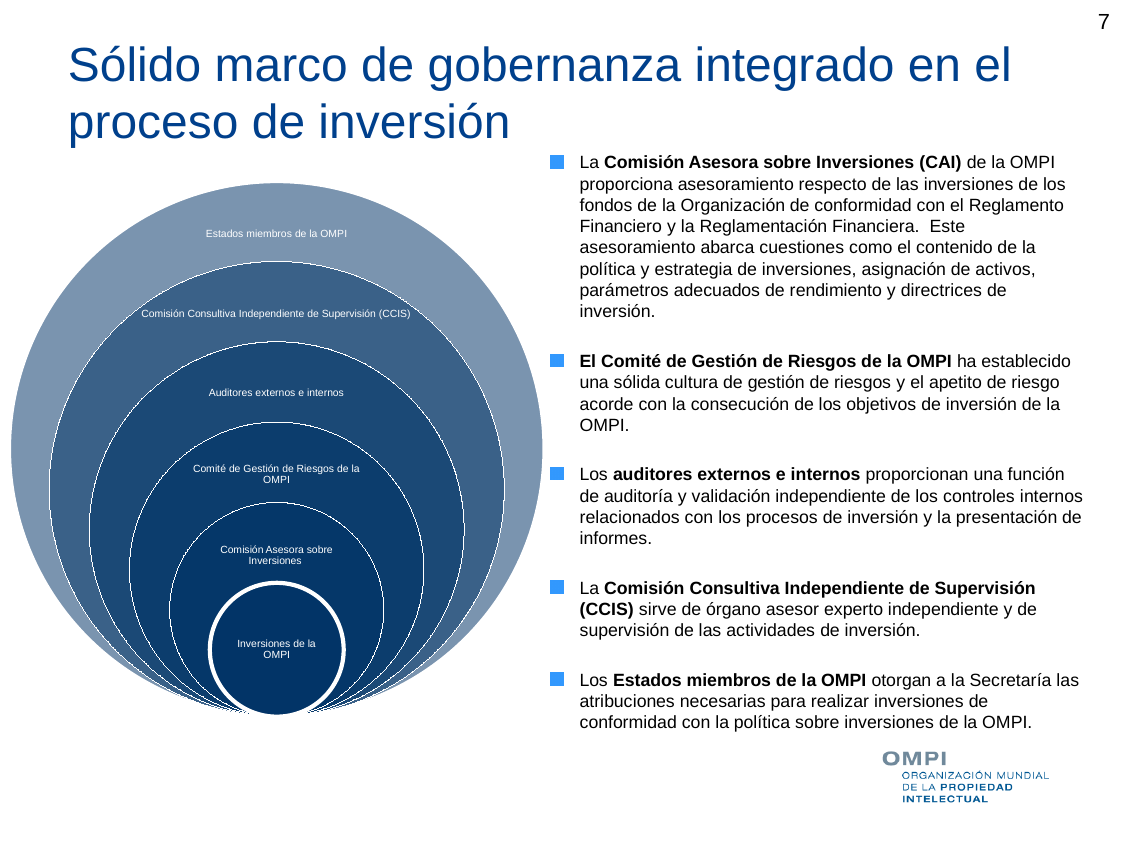

7
# Sólido marco de gobernanza integrado en el proceso de inversión

La Comisión Asesora sobre Inversiones (CAI) de la OMPI proporciona asesoramiento respecto de las inversiones de los fondos de la Organización de conformidad con el Reglamento Financiero y la Reglamentación Financiera.  Este asesoramiento abarca cuestiones como el contenido de la política y estrategia de inversiones, asignación de activos, parámetros adecuados de rendimiento y directrices de inversión.

El Comité de Gestión de Riesgos de la OMPI ha establecido  una sólida cultura de gestión de riesgos y el apetito de riesgo acorde con la consecución de los objetivos de inversión de la OMPI.

Los auditores externos e internos proporcionan una función de auditoría y validación independiente de los controles internos relacionados con los procesos de inversión y la presentación de informes.

La Comisión Consultiva Independiente de Supervisión (CCIS) sirve de órgano asesor experto independiente y de supervisión de las actividades de inversión.

Los Estados miembros de la OMPI otorgan a la Secretaría las atribuciones necesarias para realizar inversiones de conformidad con la política sobre inversiones de la OMPI.

Estados miembros de la OMPI
Comisión Consultiva Independiente de Supervisión (CCIS)
Auditores externos e internos
Comité de Gestión de Riesgos de la OMPI
Comisión Asesora sobre Inversiones
Inversiones de la OMPI